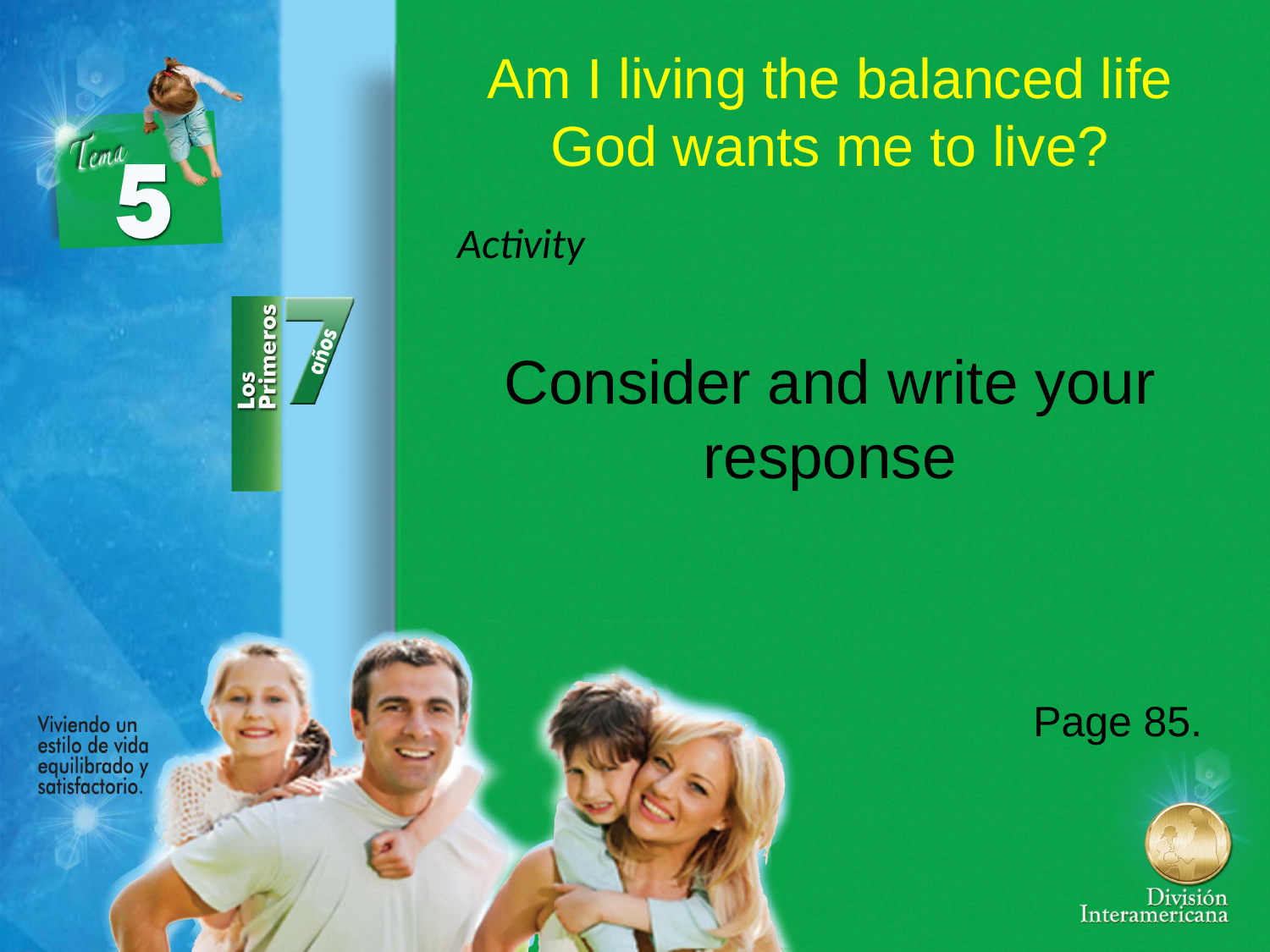

Am I living the balanced life God wants me to live?

Activity

Consider and write your response

Page 85.